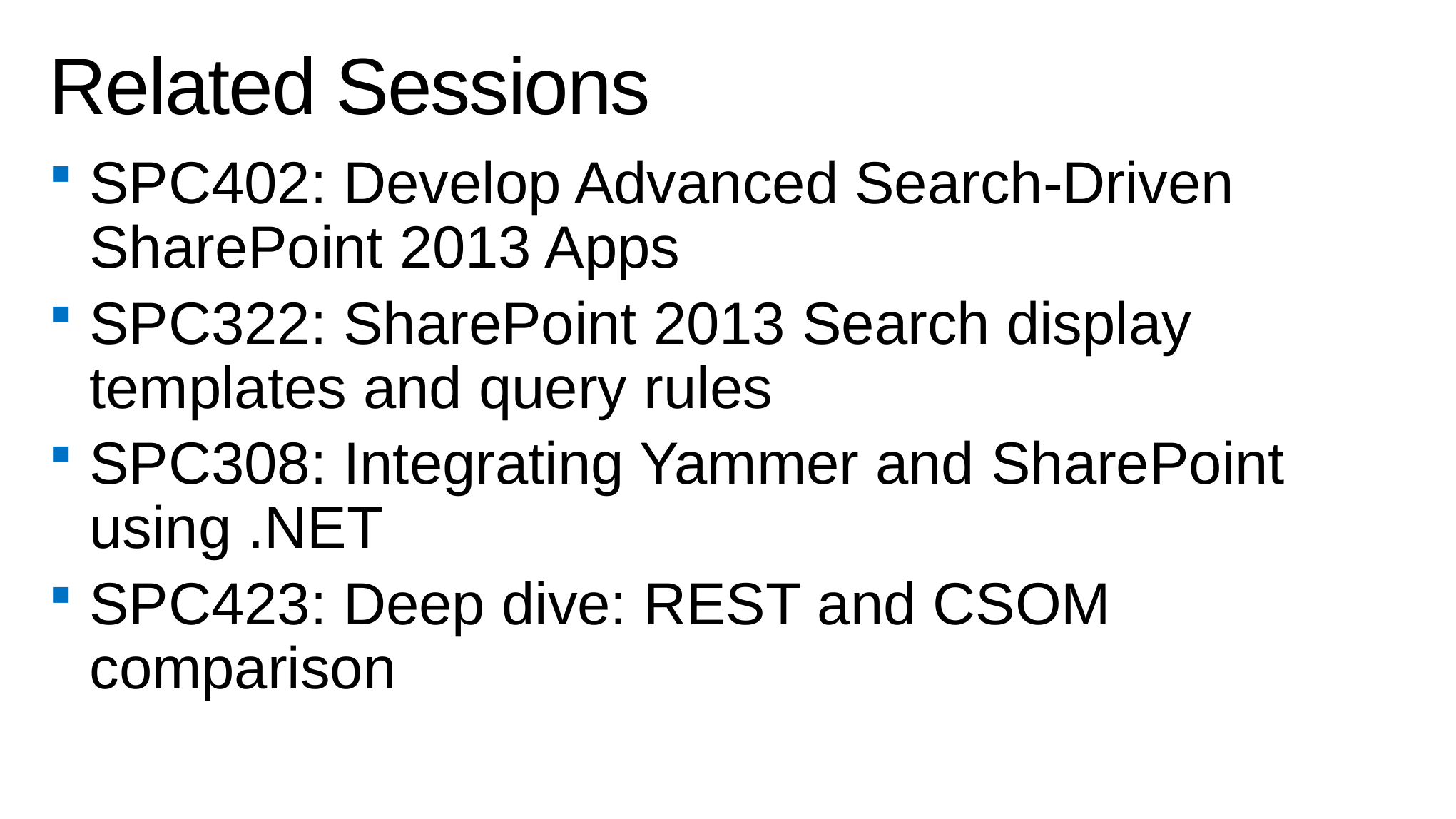

# Related Sessions
SPC402: Develop Advanced Search-Driven SharePoint 2013 Apps
SPC322: SharePoint 2013 Search display templates and query rules
SPC308: Integrating Yammer and SharePoint using .NET
SPC423: Deep dive: REST and CSOM comparison